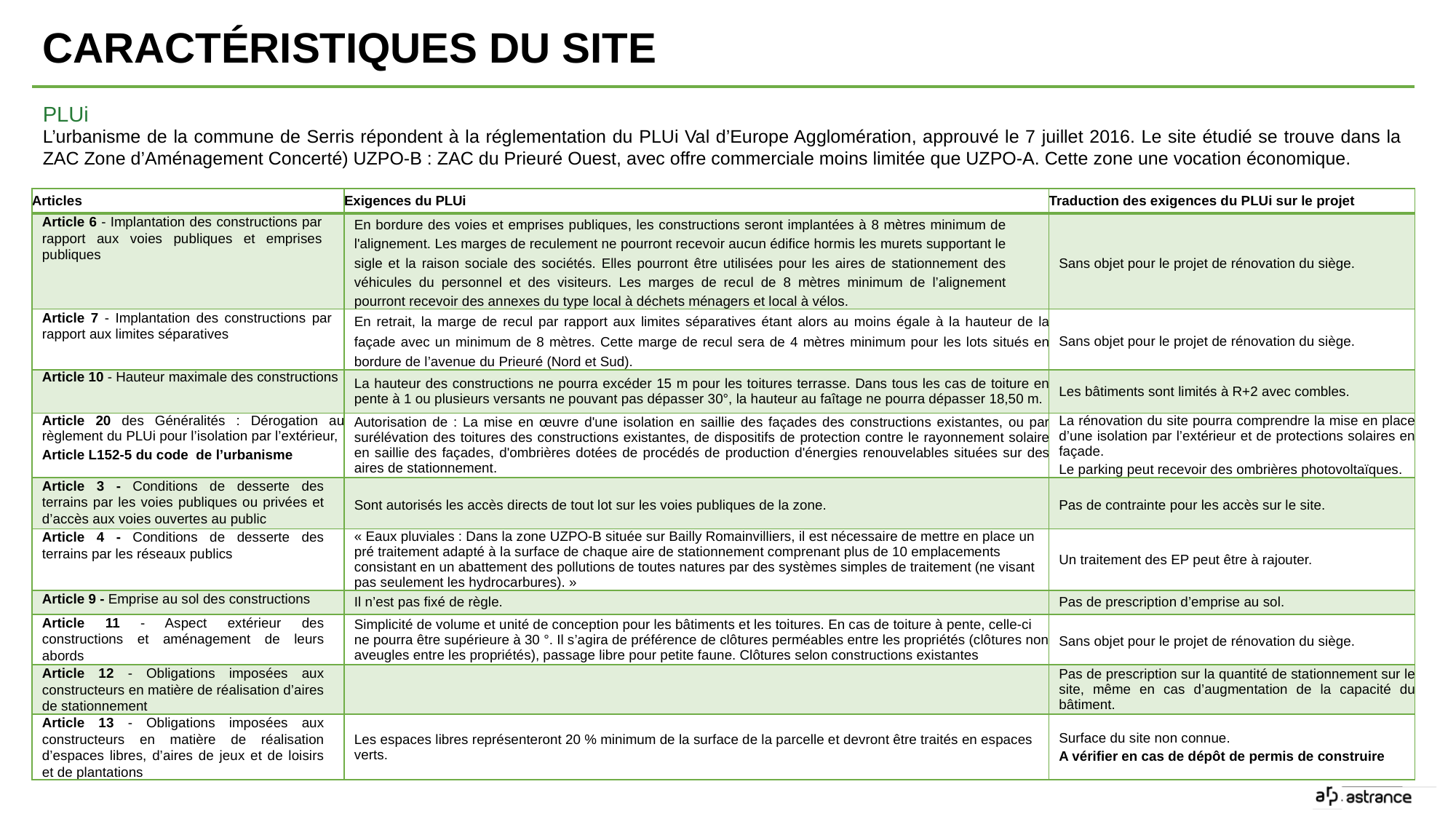

Caractéristiques du site
PLUi
L’urbanisme de la commune de Serris répondent à la réglementation du PLUi Val d’Europe Agglomération, approuvé le 7 juillet 2016. Le site étudié se trouve dans la ZAC Zone d’Aménagement Concerté) UZPO-B : ZAC du Prieuré Ouest, avec offre commerciale moins limitée que UZPO-A. Cette zone une vocation économique.
| Articles | Exigences du PLUi | Traduction des exigences du PLUi sur le projet |
| --- | --- | --- |
| Article 6 - Implantation des constructions par rapport aux voies publiques et emprises publiques | En bordure des voies et emprises publiques, les constructions seront implantées à 8 mètres minimum de l'alignement. Les marges de reculement ne pourront recevoir aucun édifice hormis les murets supportant le sigle et la raison sociale des sociétés. Elles pourront être utilisées pour les aires de stationnement des véhicules du personnel et des visiteurs. Les marges de recul de 8 mètres minimum de l’alignement pourront recevoir des annexes du type local à déchets ménagers et local à vélos. | Sans objet pour le projet de rénovation du siège. |
| Article 7 - Implantation des constructions par rapport aux limites séparatives | En retrait, la marge de recul par rapport aux limites séparatives étant alors au moins égale à la hauteur de la façade avec un minimum de 8 mètres. Cette marge de recul sera de 4 mètres minimum pour les lots situés en bordure de l’avenue du Prieuré (Nord et Sud). | Sans objet pour le projet de rénovation du siège. |
| Article 10 - Hauteur maximale des constructions | La hauteur des constructions ne pourra excéder 15 m pour les toitures terrasse. Dans tous les cas de toiture en pente à 1 ou plusieurs versants ne pouvant pas dépasser 30°, la hauteur au faîtage ne pourra dépasser 18,50 m. | Les bâtiments sont limités à R+2 avec combles. |
| Article 20 des Généralités : Dérogation au règlement du PLUi pour l’isolation par l’extérieur, Article L152-5 du code de l’urbanisme | Autorisation de : La mise en œuvre d'une isolation en saillie des façades des constructions existantes, ou par surélévation des toitures des constructions existantes, de dispositifs de protection contre le rayonnement solaire en saillie des façades, d'ombrières dotées de procédés de production d'énergies renouvelables situées sur des aires de stationnement. | La rénovation du site pourra comprendre la mise en place d’une isolation par l’extérieur et de protections solaires en façade. Le parking peut recevoir des ombrières photovoltaïques. |
| Article 3 - Conditions de desserte des terrains par les voies publiques ou privées et d’accès aux voies ouvertes au public | Sont autorisés les accès directs de tout lot sur les voies publiques de la zone. | Pas de contrainte pour les accès sur le site. |
| Article 4 - Conditions de desserte des terrains par les réseaux publics | « Eaux pluviales : Dans la zone UZPO-B située sur Bailly Romainvilliers, il est nécessaire de mettre en place un pré traitement adapté à la surface de chaque aire de stationnement comprenant plus de 10 emplacements consistant en un abattement des pollutions de toutes natures par des systèmes simples de traitement (ne visant pas seulement les hydrocarbures). » | Un traitement des EP peut être à rajouter. |
| Article 9 - Emprise au sol des constructions | Il n’est pas fixé de règle. | Pas de prescription d’emprise au sol. |
| Article 11 - Aspect extérieur des constructions et aménagement de leurs abords | Simplicité de volume et unité de conception pour les bâtiments et les toitures. En cas de toiture à pente, celle-ci ne pourra être supérieure à 30 °. Il s’agira de préférence de clôtures perméables entre les propriétés (clôtures non aveugles entre les propriétés), passage libre pour petite faune. Clôtures selon constructions existantes | Sans objet pour le projet de rénovation du siège. |
| Article 12 - Obligations imposées aux constructeurs en matière de réalisation d’aires de stationnement |  | Pas de prescription sur la quantité de stationnement sur le site, même en cas d’augmentation de la capacité du bâtiment. |
| Article 13 - Obligations imposées aux constructeurs en matière de réalisation d’espaces libres, d’aires de jeux et de loisirs et de plantations | Les espaces libres représenteront 20 % minimum de la surface de la parcelle et devront être traités en espaces verts. | Surface du site non connue. A vérifier en cas de dépôt de permis de construire |